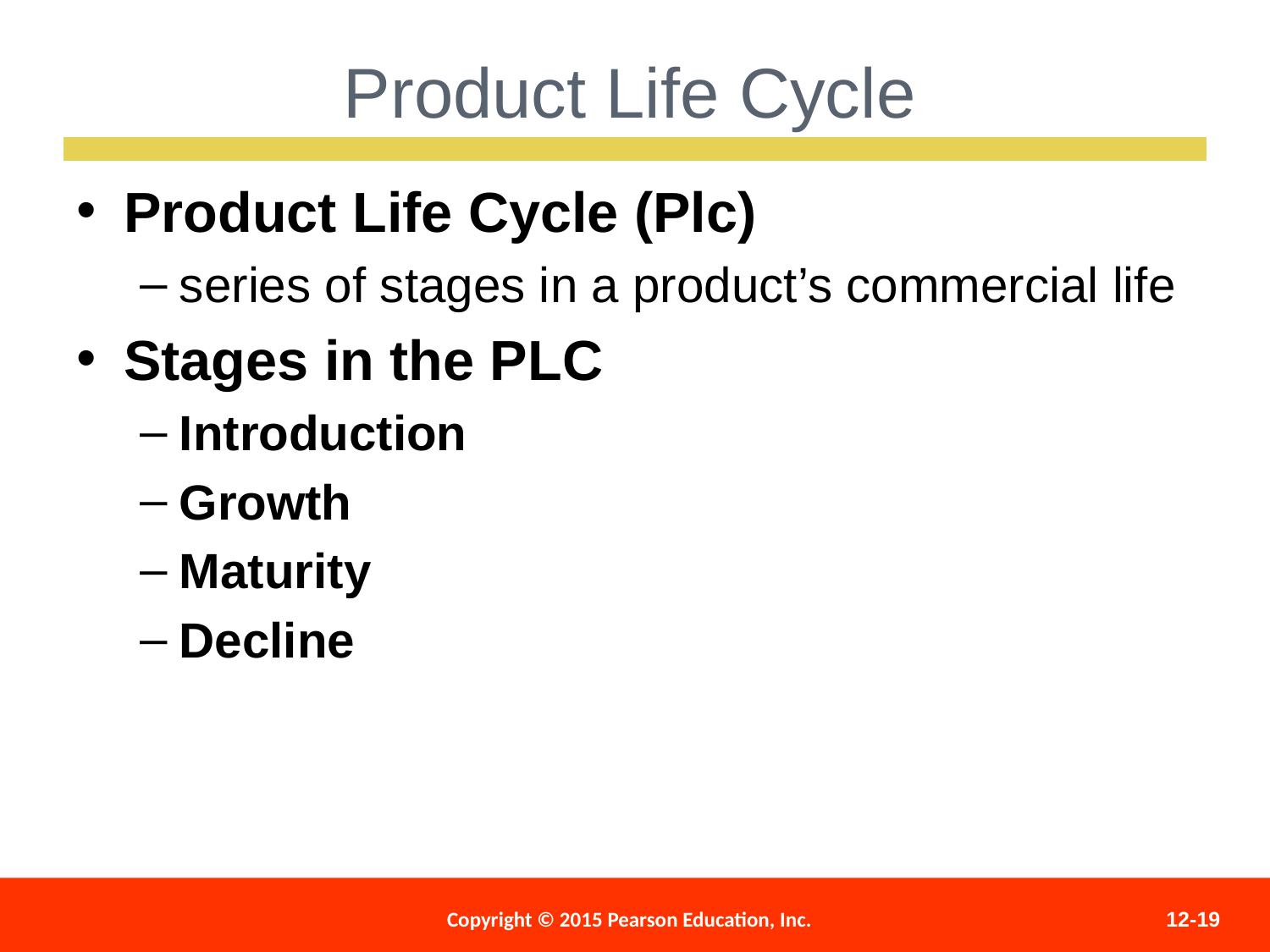

Product Life Cycle
Product Life Cycle (Plc)
series of stages in a product’s commercial life
Stages in the PLC
Introduction
Growth
Maturity
Decline